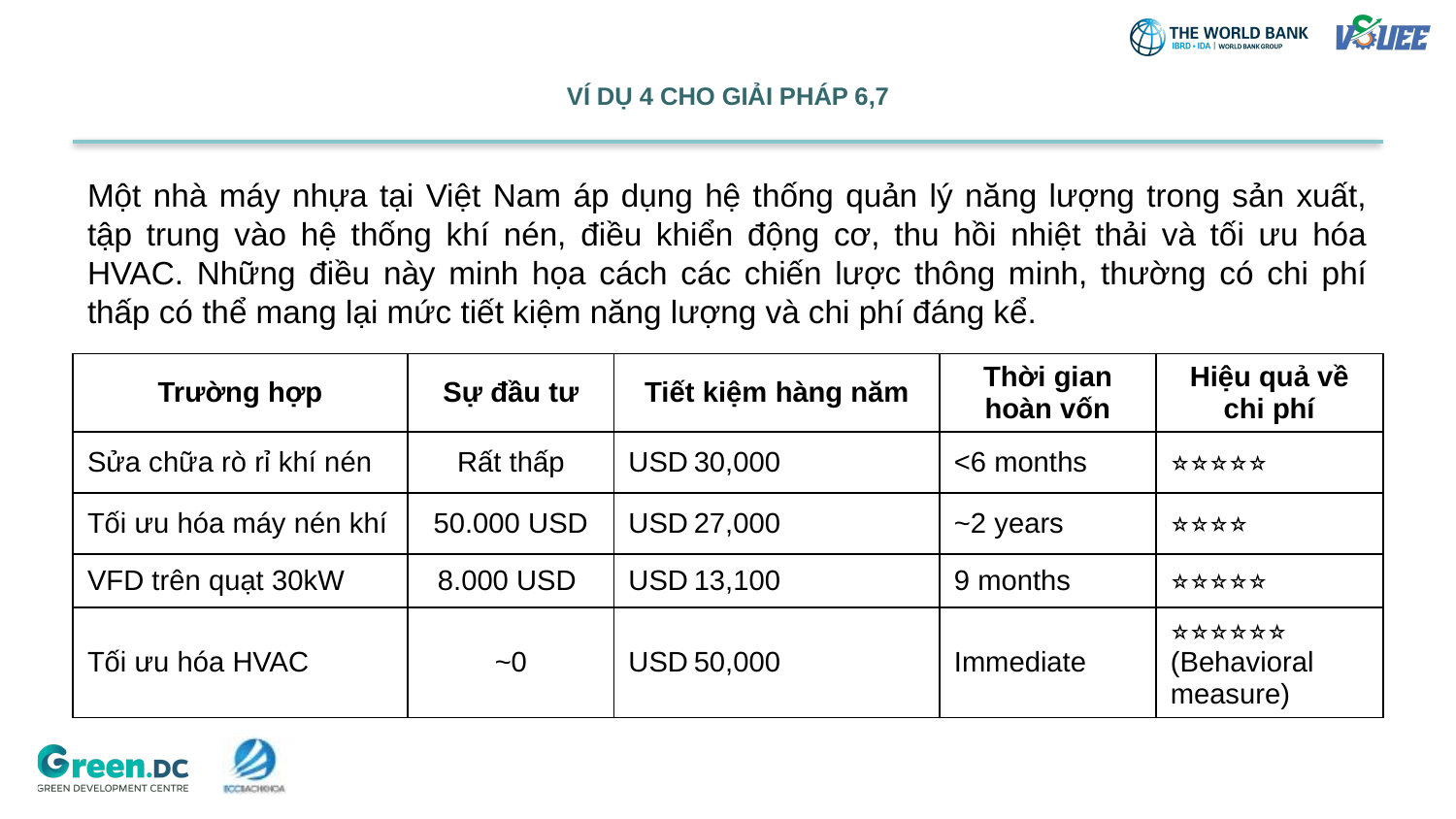

# VÍ DỤ 4 CHO GIẢI PHÁP 6,7
Một nhà máy nhựa tại Việt Nam áp dụng hệ thống quản lý năng lượng trong sản xuất, tập trung vào hệ thống khí nén, điều khiển động cơ, thu hồi nhiệt thải và tối ưu hóa HVAC. Những điều này minh họa cách các chiến lược thông minh, thường có chi phí thấp có thể mang lại mức tiết kiệm năng lượng và chi phí đáng kể.
| Trường hợp | Sự đầu tư | Tiết kiệm hàng năm | Thời gian hoàn vốn | Hiệu quả về chi phí |
| --- | --- | --- | --- | --- |
| Sửa chữa rò rỉ khí nén | Rất thấp | USD 30,000 | <6 months | ⭐⭐⭐⭐⭐ |
| Tối ưu hóa máy nén khí | 50.000 USD | USD 27,000 | ~2 years | ⭐⭐⭐⭐ |
| VFD trên quạt 30kW | 8.000 USD | USD 13,100 | 9 months | ⭐⭐⭐⭐⭐ |
| Tối ưu hóa HVAC | ~0 | USD 50,000 | Immediate | ⭐⭐⭐⭐⭐⭐ (Behavioral measure) |